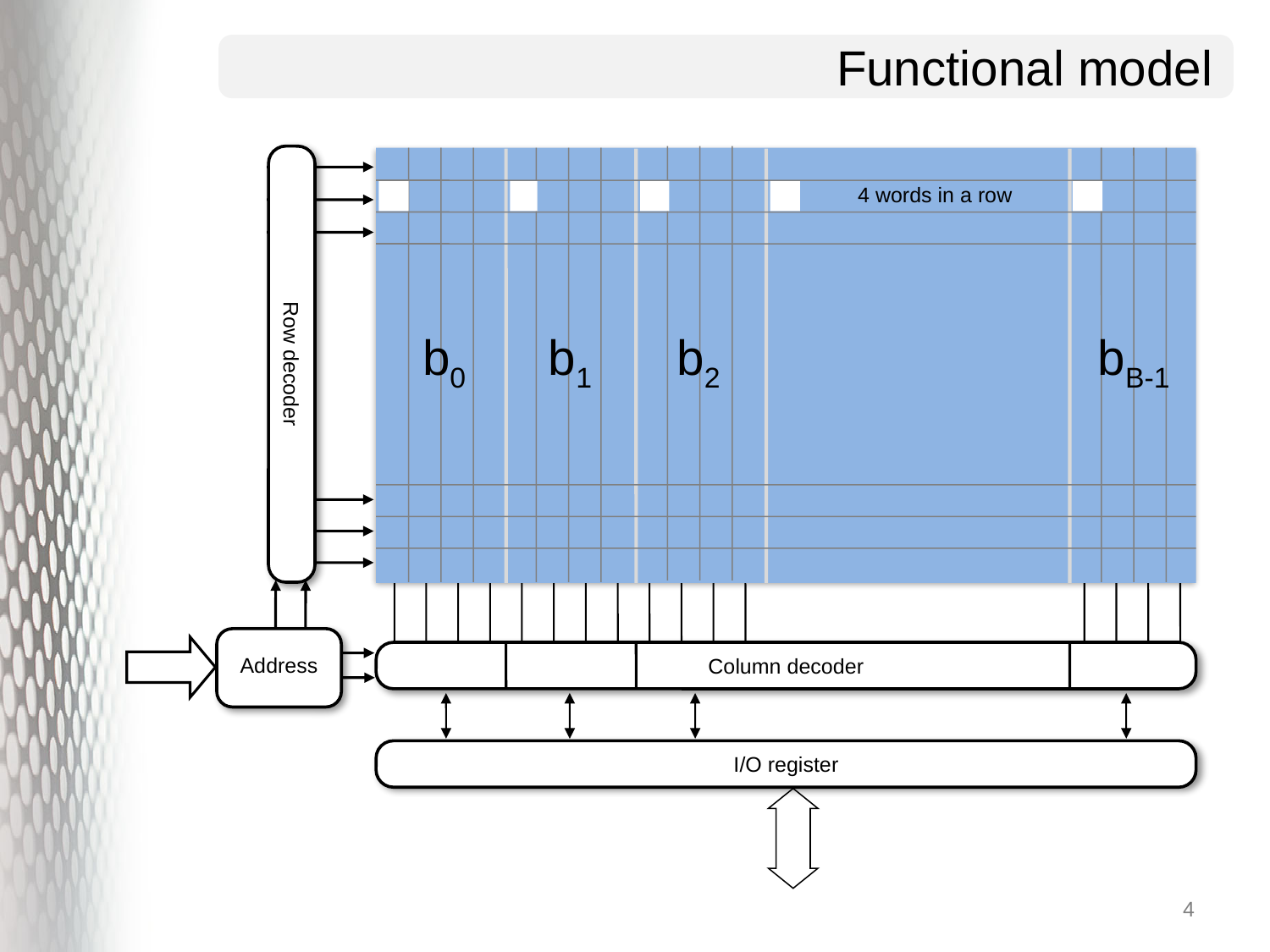

# Functional model

4 words in a row

b0
b1
b2
bB-1
Row decoder

Address
Column decoder

I/O register